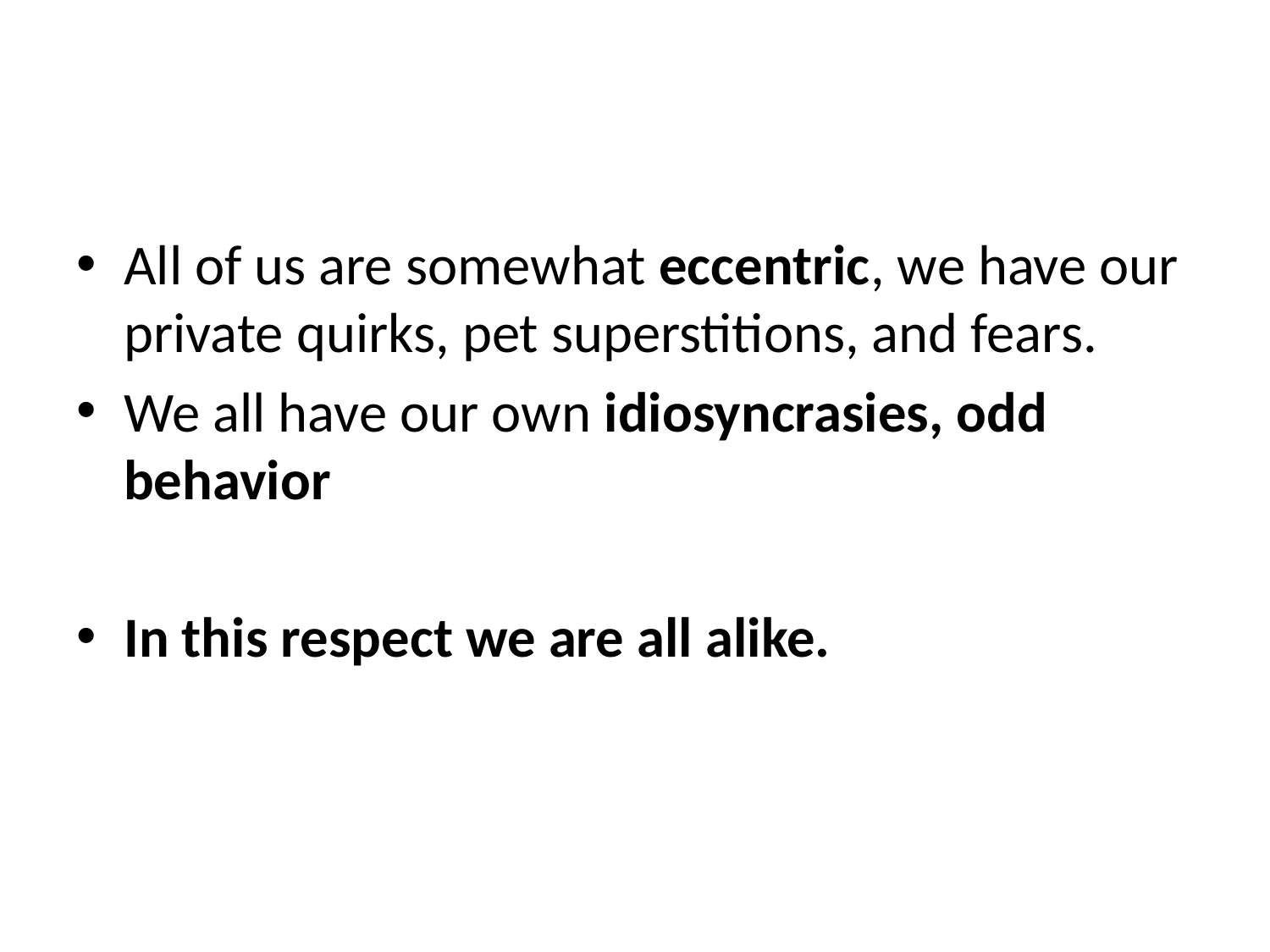

#
All of us are somewhat eccentric, we have our private quirks, pet superstitions, and fears.
We all have our own idiosyncrasies, odd behavior

In this respect we are all alike.